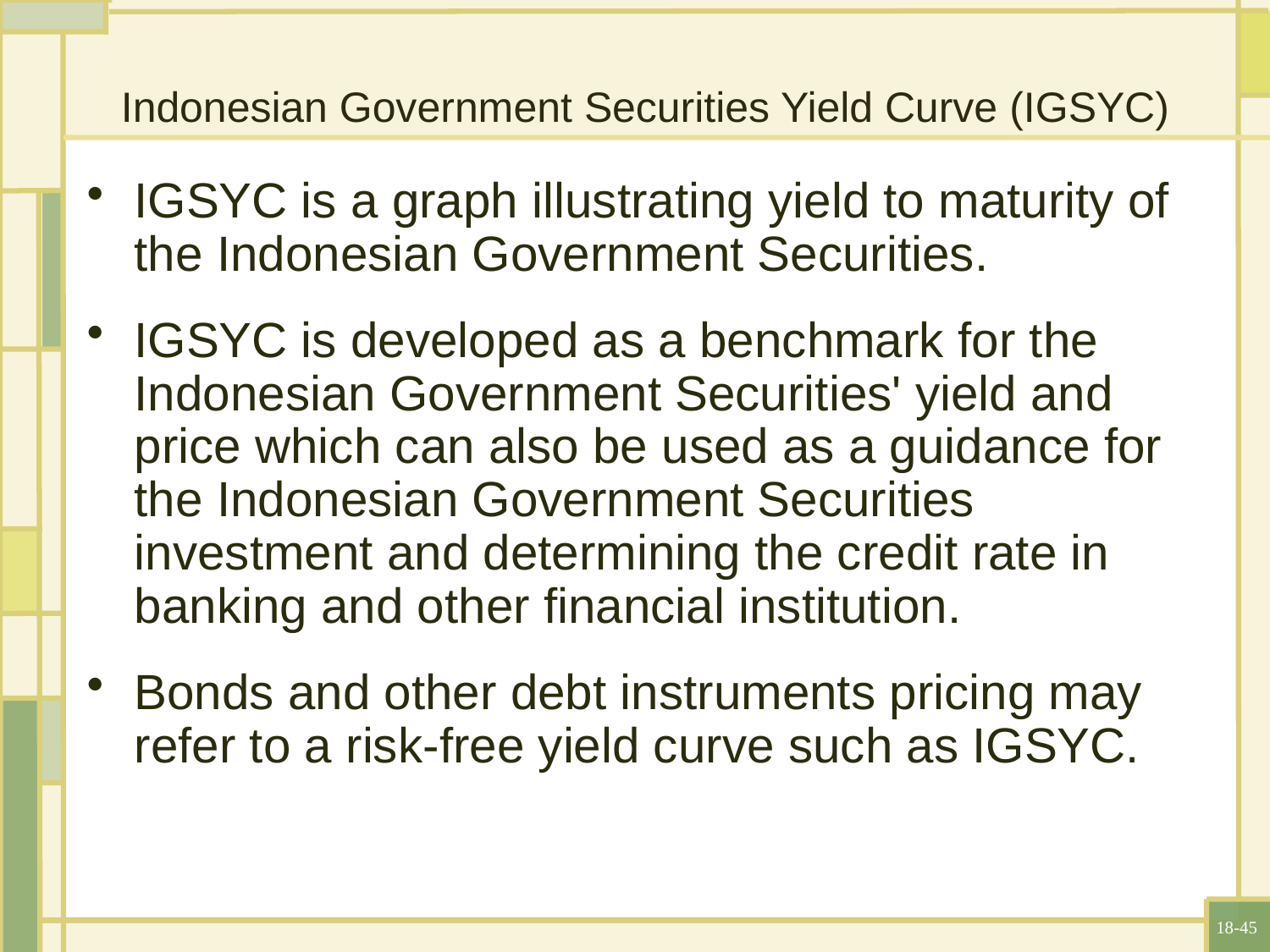

# Indonesian Government Securities Yield Curve (IGSYC)
IGSYC is a graph illustrating yield to maturity of the Indonesian Government Securities.

IGSYC is developed as a benchmark for the Indonesian Government Securities' yield and price which can also be used as a guidance for  the Indonesian Government Securities investment and determining the credit rate in banking and other financial institution.

Bonds and other debt instruments pricing may refer to a risk-free yield curve such as IGSYC.